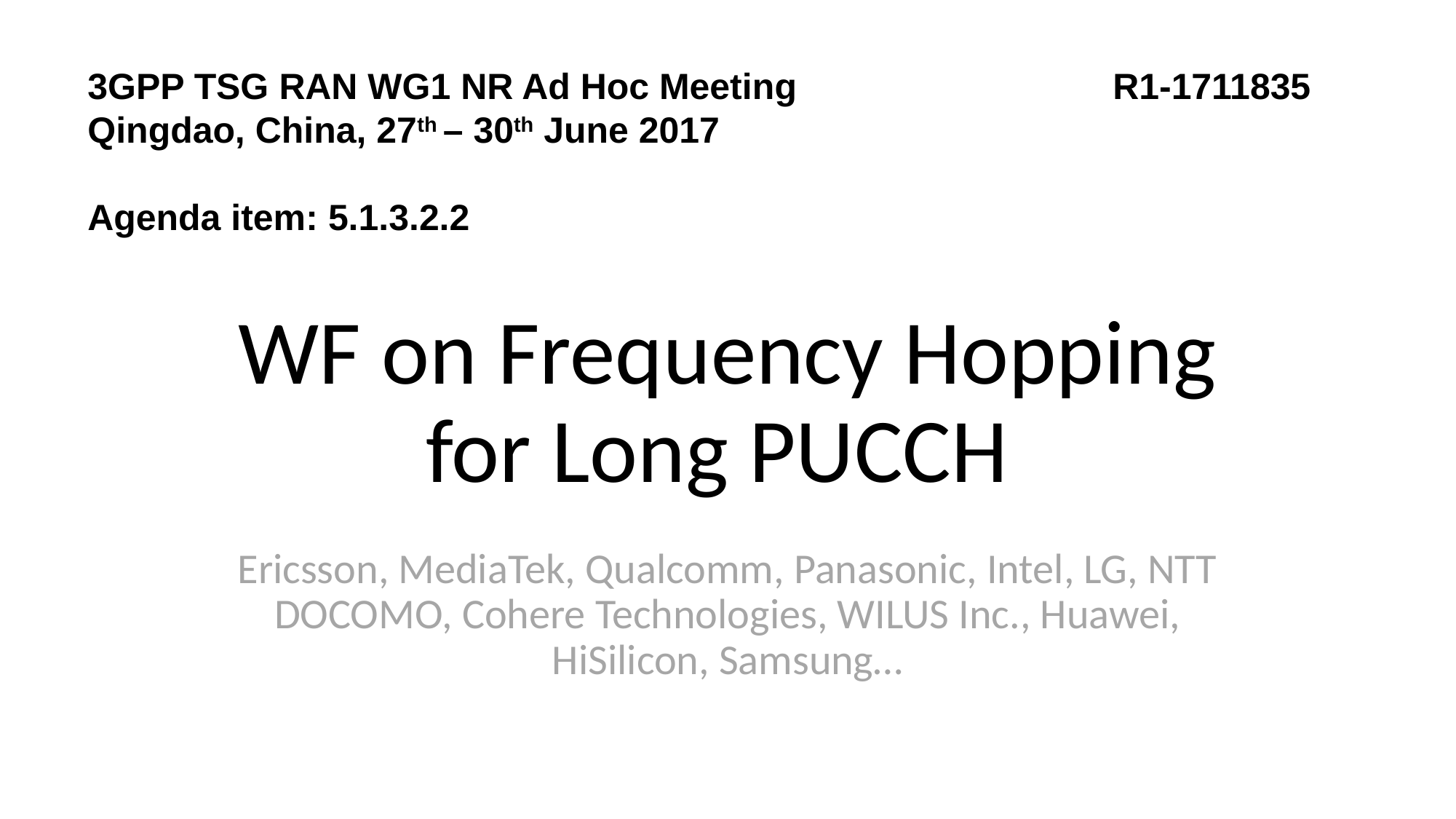

3GPP TSG RAN WG1 NR Ad Hoc Meeting                               R1-1711835
Qingdao, China, 27th – 30th June 2017

Agenda item: 5.1.3.2.2
# WF on Frequency Hopping for Long PUCCH
Ericsson, MediaTek, Qualcomm, Panasonic, Intel, LG, NTT DOCOMO, Cohere Technologies, WILUS Inc., Huawei, HiSilicon, Samsung…